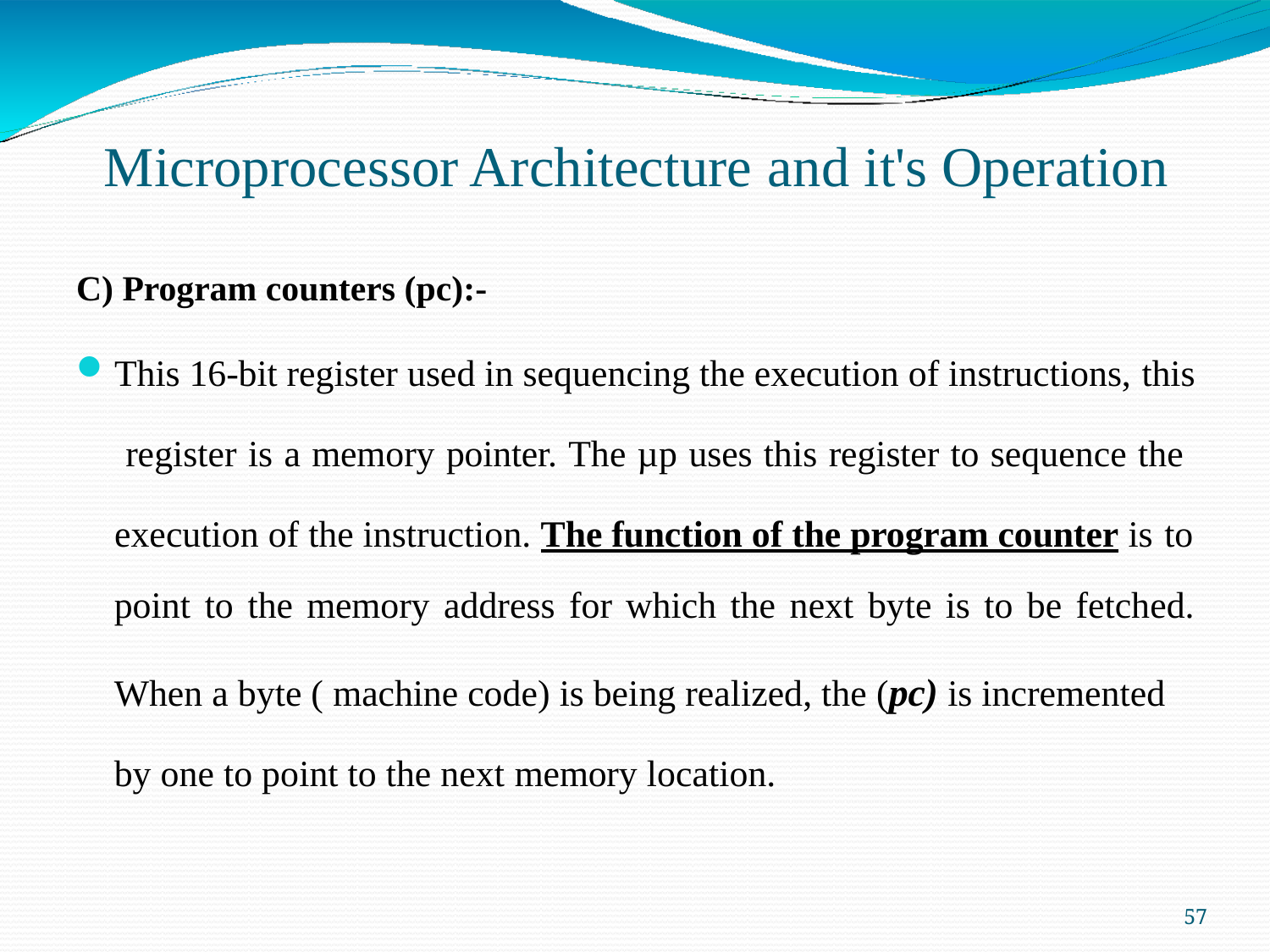

# Microprocessor Architecture and it's Operation
C) Program counters (pc):-
This 16-bit register used in sequencing the execution of instructions, this  register is a memory pointer. The µp uses this register to sequence the  execution of the instruction. The function of the program counter is to
point to the memory address for which the next byte is to be fetched.
When a byte ( machine code) is being realized, the (pc) is incremented  by one to point to the next memory location.
57